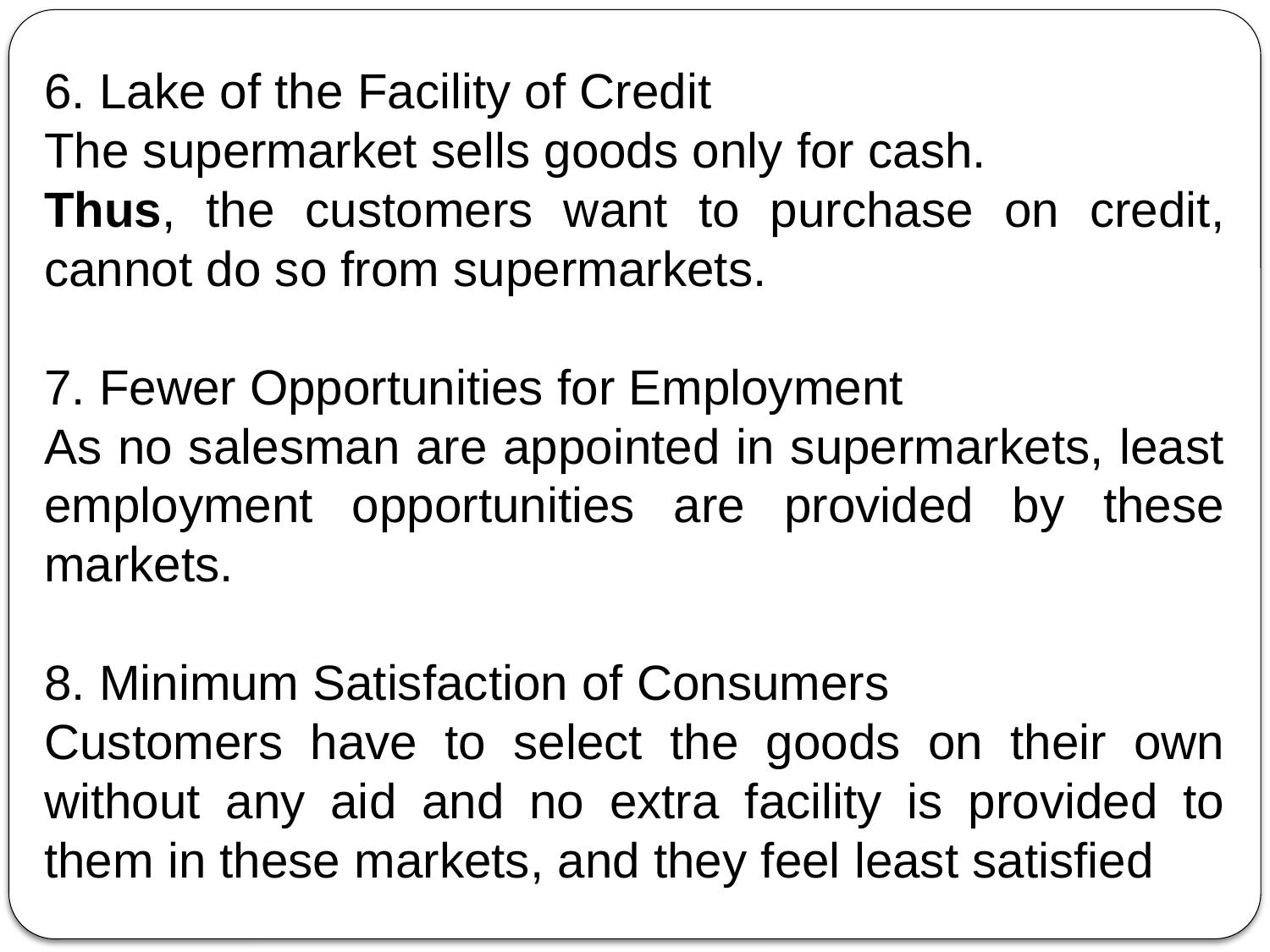

6. Lake of the Facility of Credit
The supermarket sells goods only for cash.
Thus, the customers want to purchase on credit, cannot do so from supermarkets.

7. Fewer Opportunities for Employment
As no salesman are appointed in supermarkets, least employment opportunities are provided by these markets.

8. Minimum Satisfaction of Consumers
Customers have to select the goods on their own without any aid and no extra facility is provided to them in these markets, and they feel least satisfied